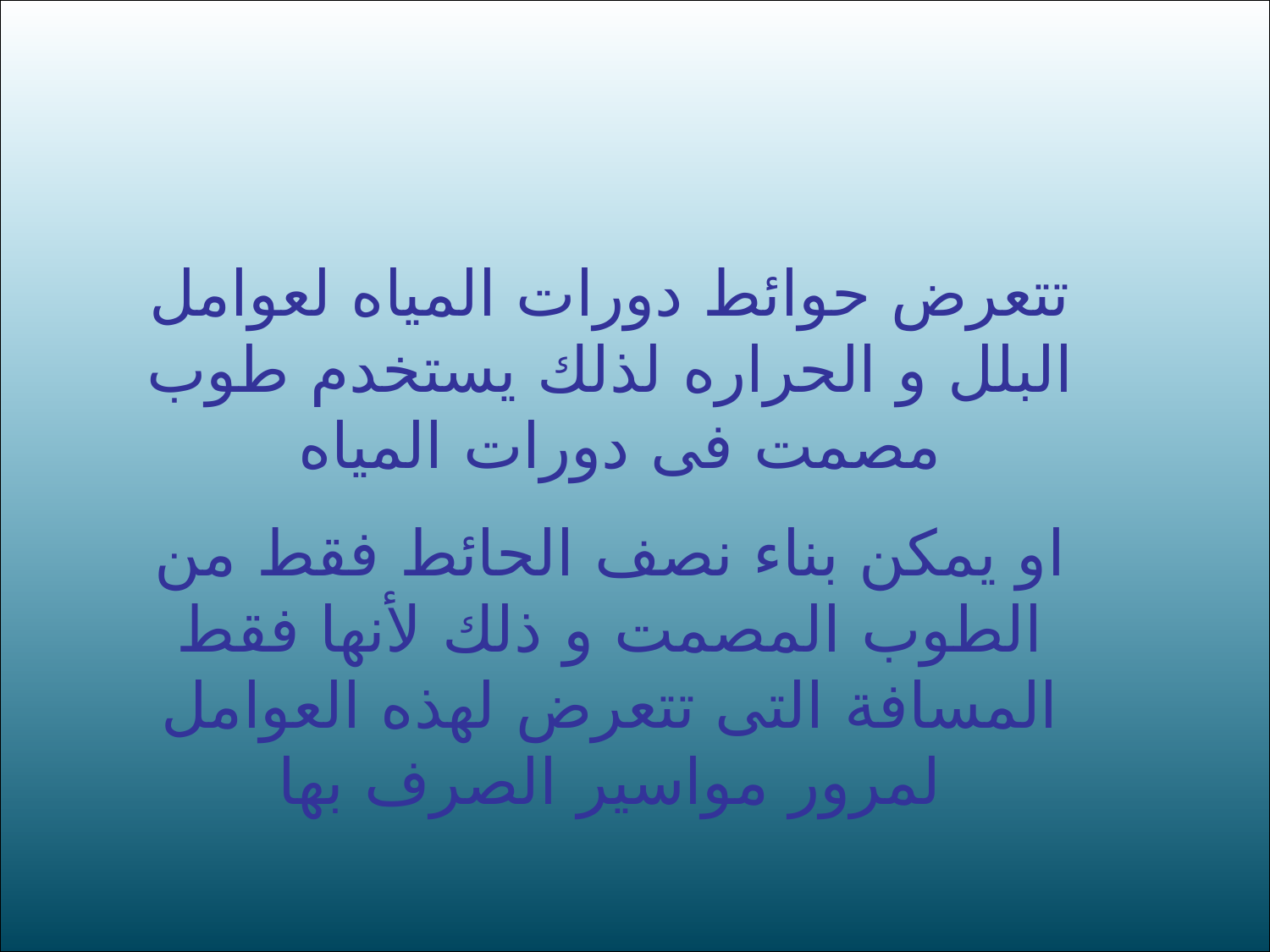

تتعرض حوائط دورات المياه لعوامل البلل و الحراره لذلك يستخدم طوب مصمت فى دورات المياه
او يمكن بناء نصف الحائط فقط من الطوب المصمت و ذلك لأنها فقط المسافة التى تتعرض لهذه العوامل لمرور مواسير الصرف بها